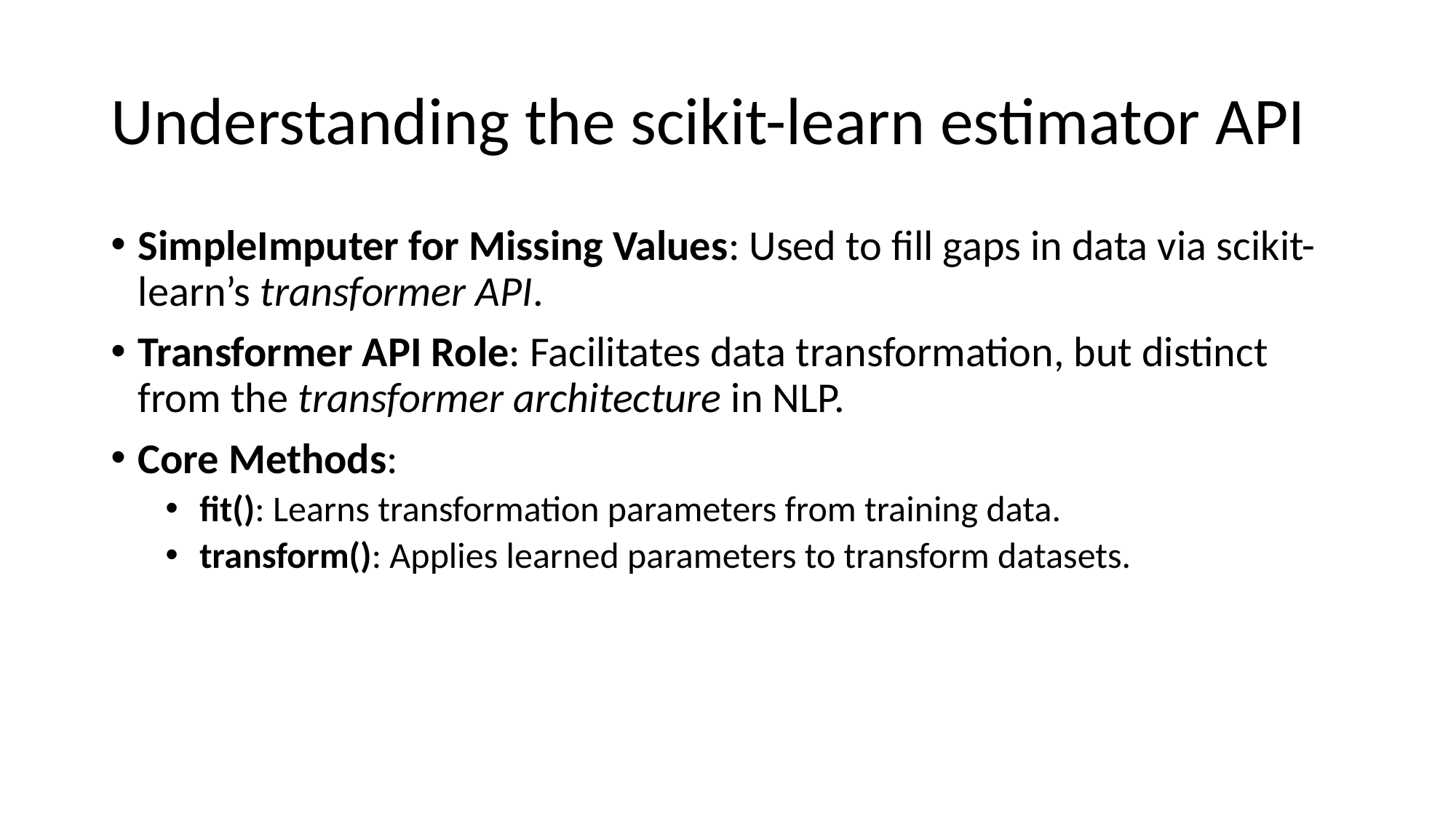

# Understanding the scikit-learn estimator API
SimpleImputer for Missing Values: Used to fill gaps in data via scikit-learn’s transformer API.
Transformer API Role: Facilitates data transformation, but distinct from the transformer architecture in NLP.
Core Methods:
fit(): Learns transformation parameters from training data.
transform(): Applies learned parameters to transform datasets.